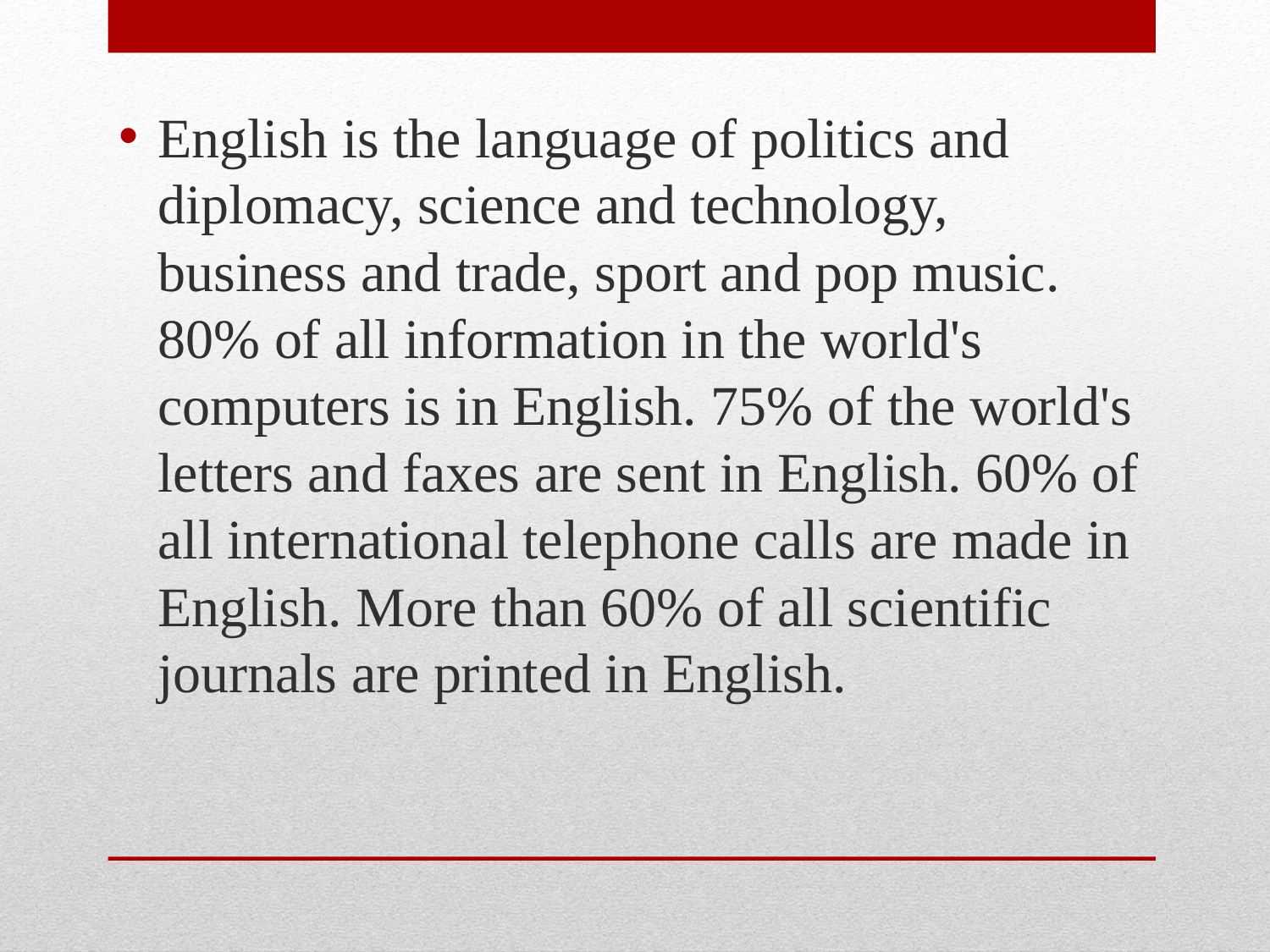

English is the language of politics and diplomacy, science and technology, business and trade, sport and pop music. 80% of all information in the world's computers is in English. 75% of the world's letters and faxes are sent in English. 60% of all international telephone calls are made in English. More than 60% of all scientific journals are printed in English.

#